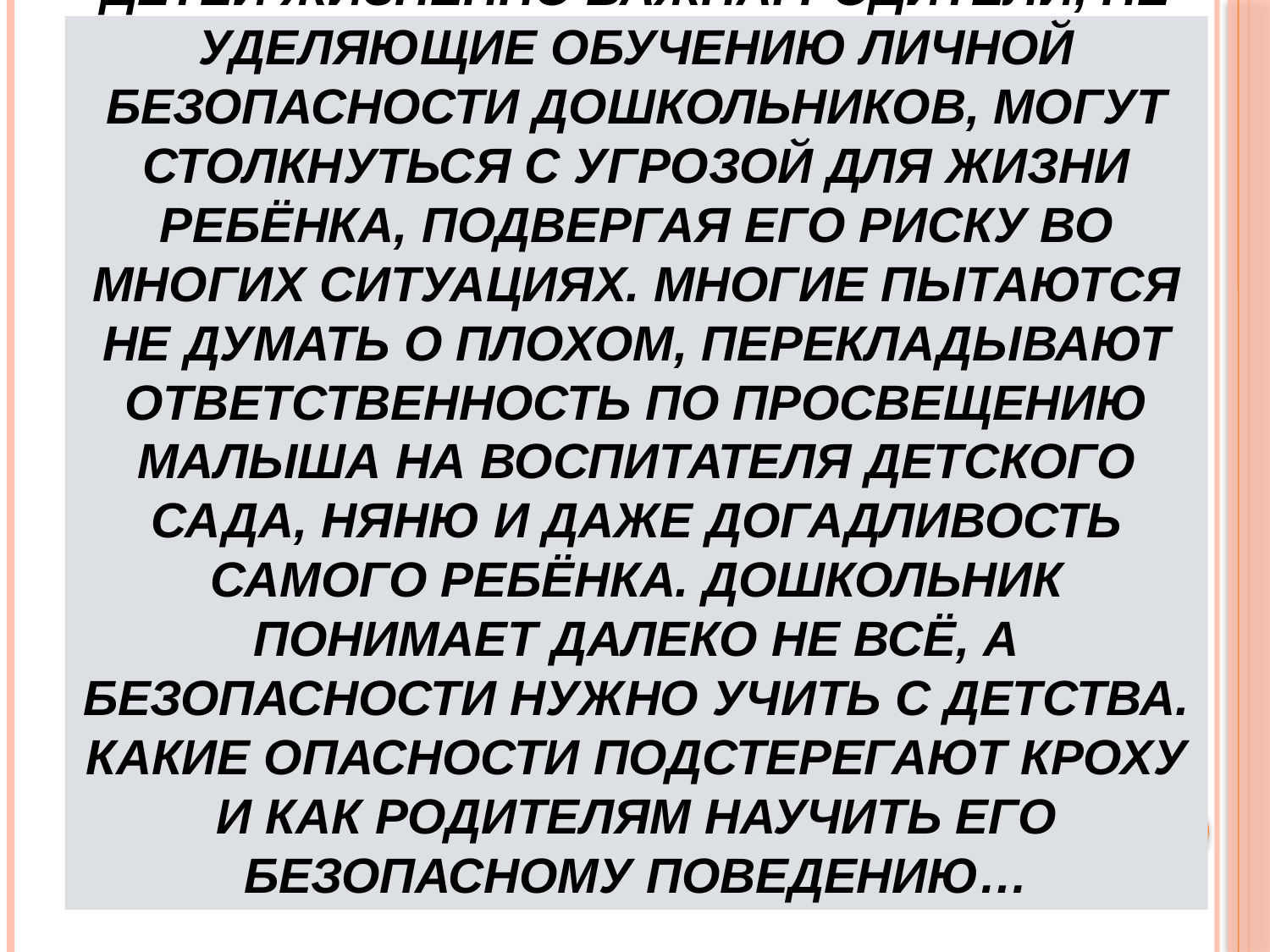

# Проблема безопасности маленьких детей жизненно важна. Родители, не уделяющие обучению личной безопасности дошкольников, могут столкнуться с угрозой для жизни ребёнка, подвергая его риску во многих ситуациях. Многие пытаются не думать о плохом, перекладывают ответственность по просвещению малыша на воспитателя детского сада, няню и даже догадливость самого ребёнка. Дошкольник понимает далеко не всё, а безопасности нужно учить с детства. Какие опасности подстерегают кроху и как родителям научить его безопасному поведению…